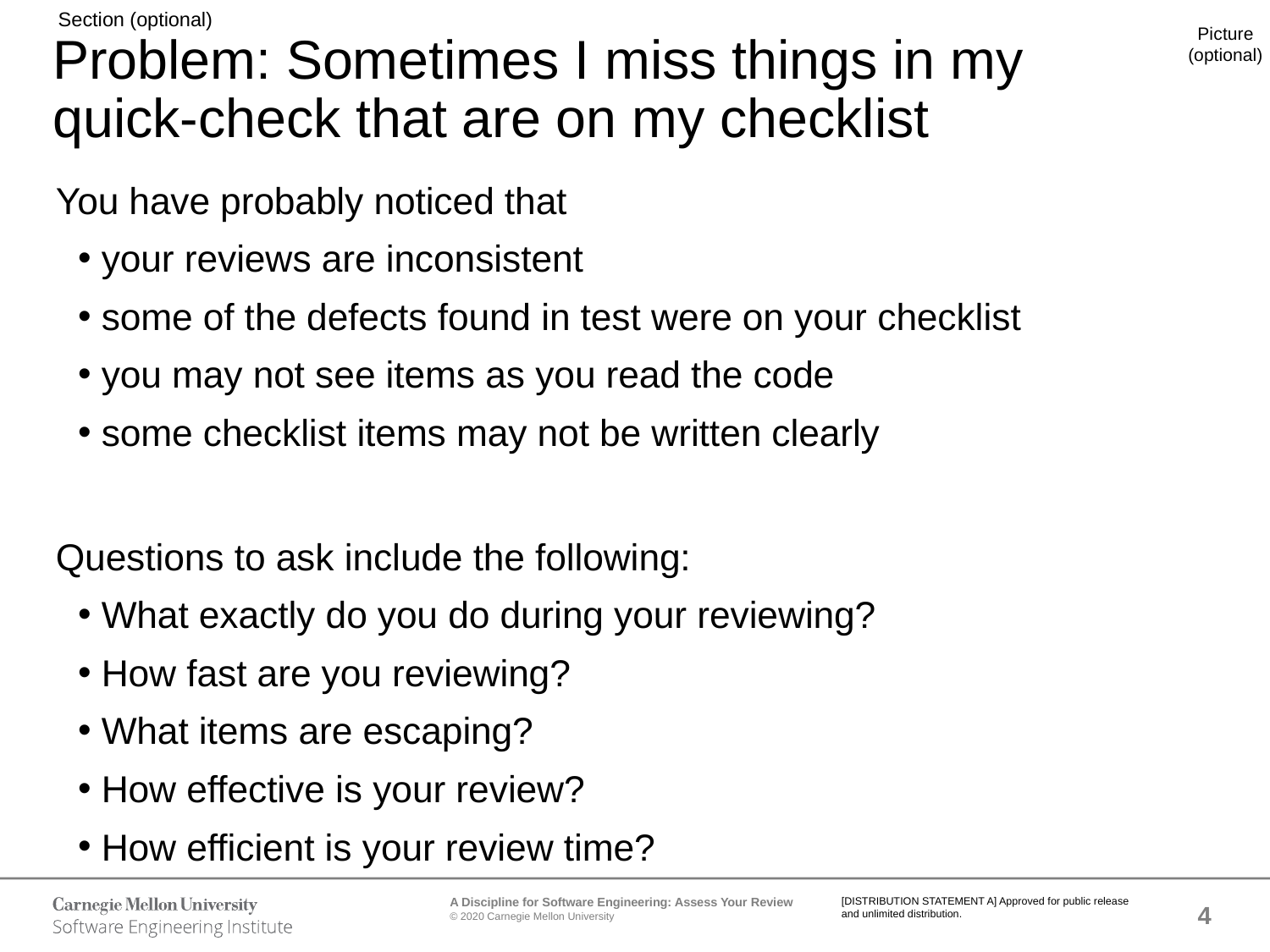

# Problem: Sometimes I miss things in my quick-check that are on my checklist
You have probably noticed that
your reviews are inconsistent
some of the defects found in test were on your checklist
you may not see items as you read the code
some checklist items may not be written clearly

Questions to ask include the following:
What exactly do you do during your reviewing?
How fast are you reviewing?
What items are escaping?
How effective is your review?
How efficient is your review time?